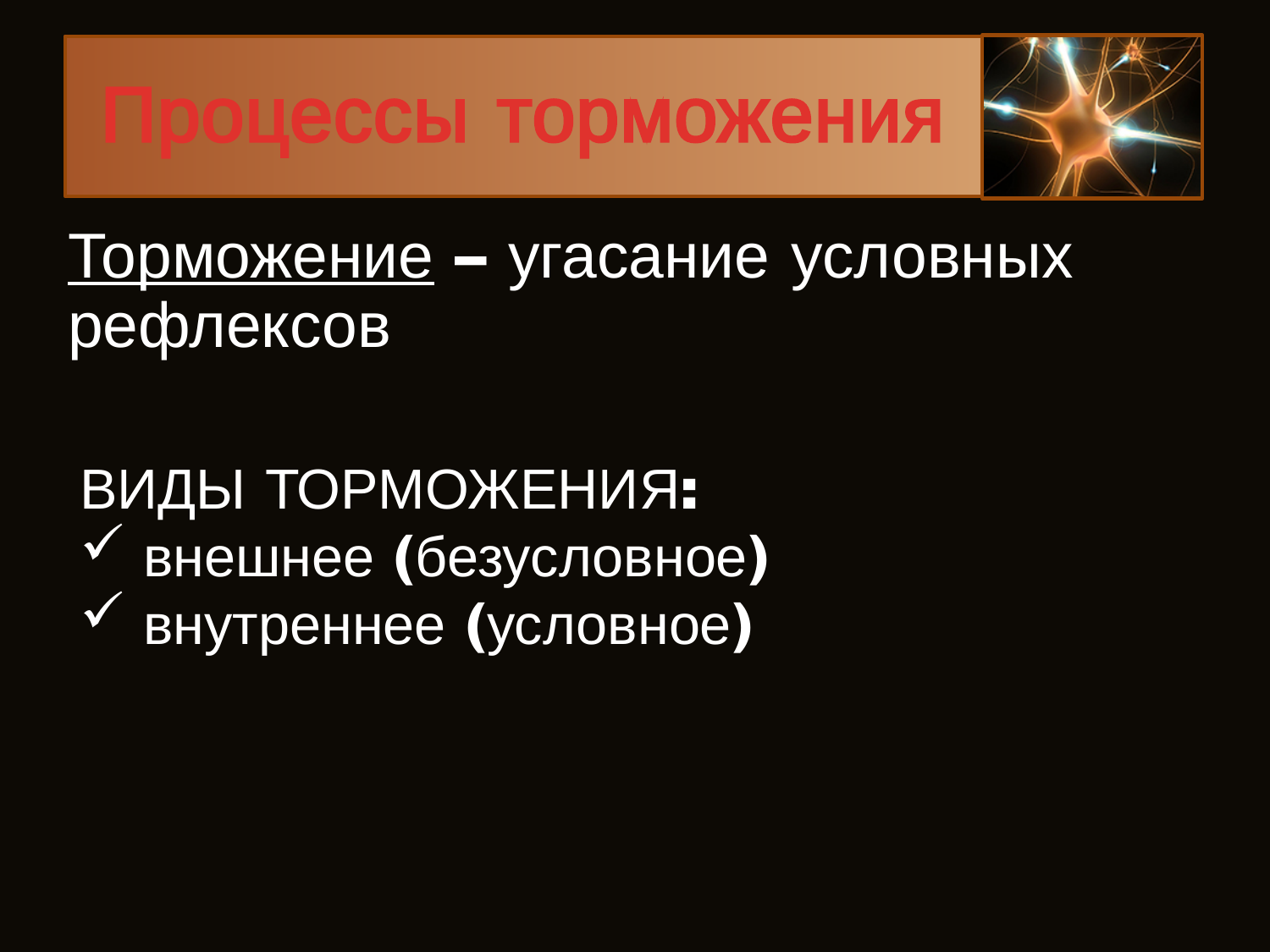

# Процессы торможения
Торможение – угасание условных рефлексов
ВИДЫ ТОРМОЖЕНИЯ:
внешнее (безусловное)
внутреннее (условное)